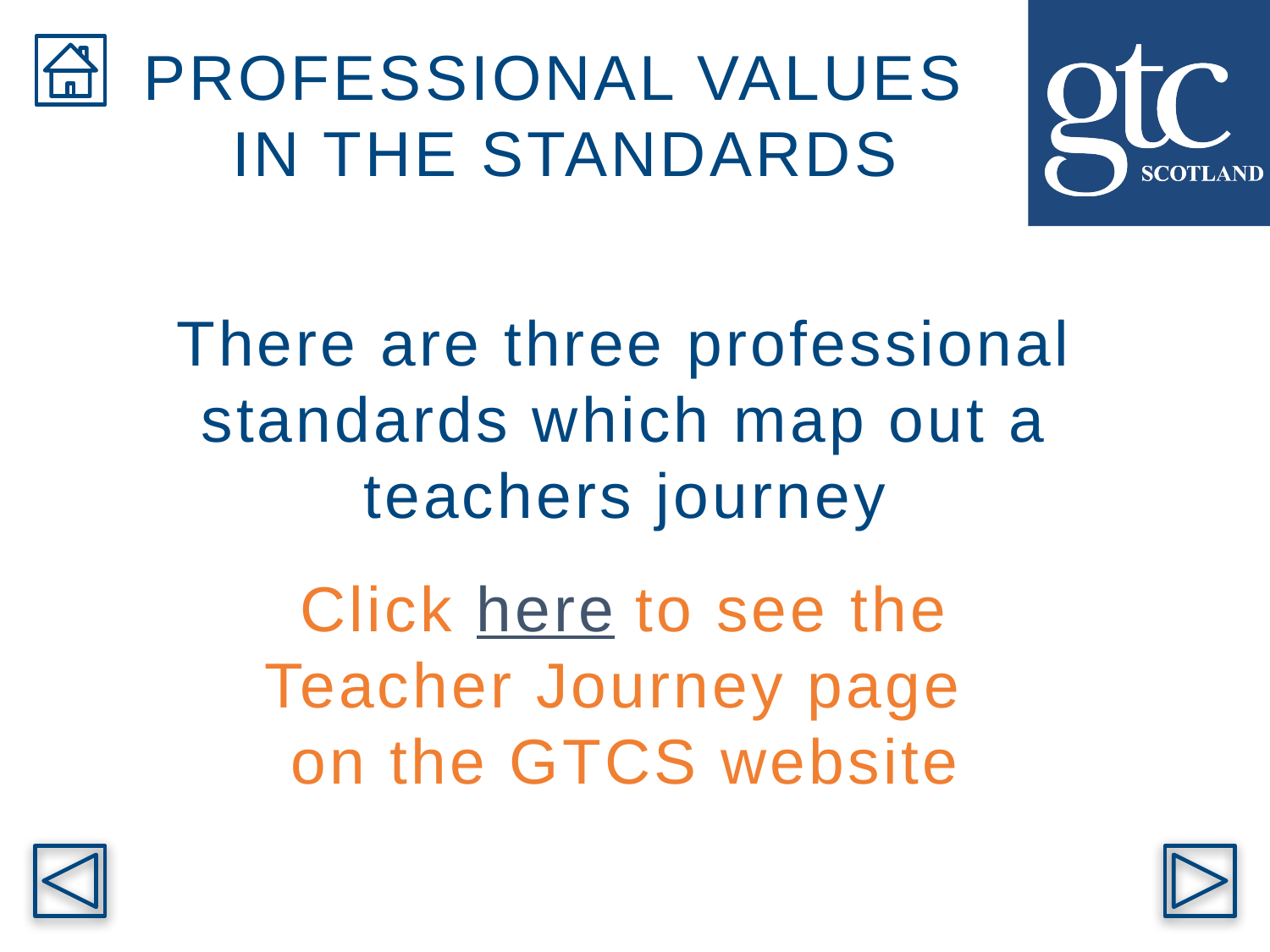

PROFESSIONAL VALUES
IN THE STANDARDS

There are three professional standards which map out a teachers journey
Click here to see the Teacher Journey page
on the GTCS website